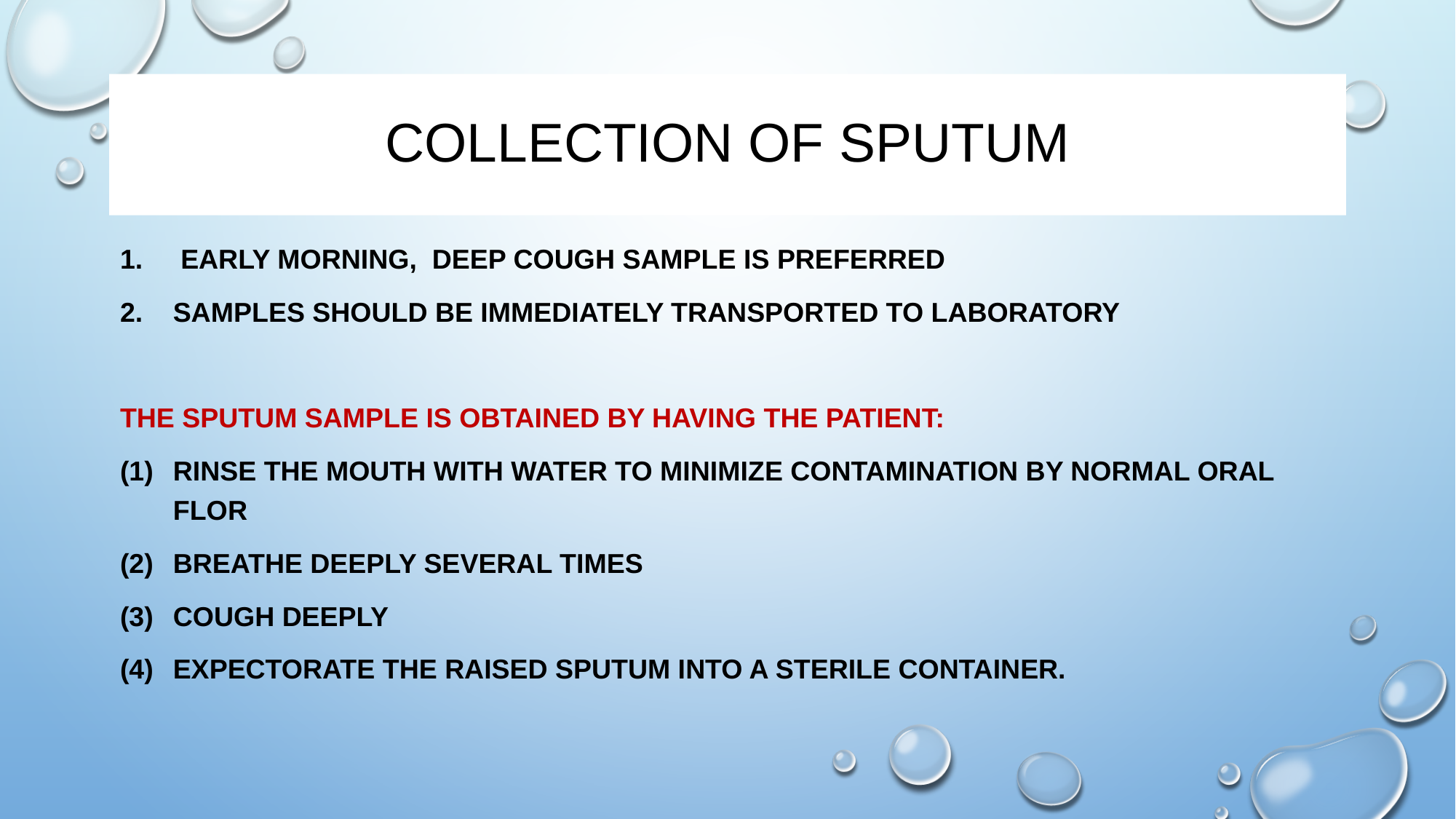

# Collection of sputum
 Early morning,  deep cough sample is preferred
samples should be immediately transported to laboratory

The sputum sample is obtained by having the patient:
rinse the mouth with water to minimize contamination by normal oral ﬂora
breathe deeply several times
cough deeply
expectorate the raised sputum into a sterile container.